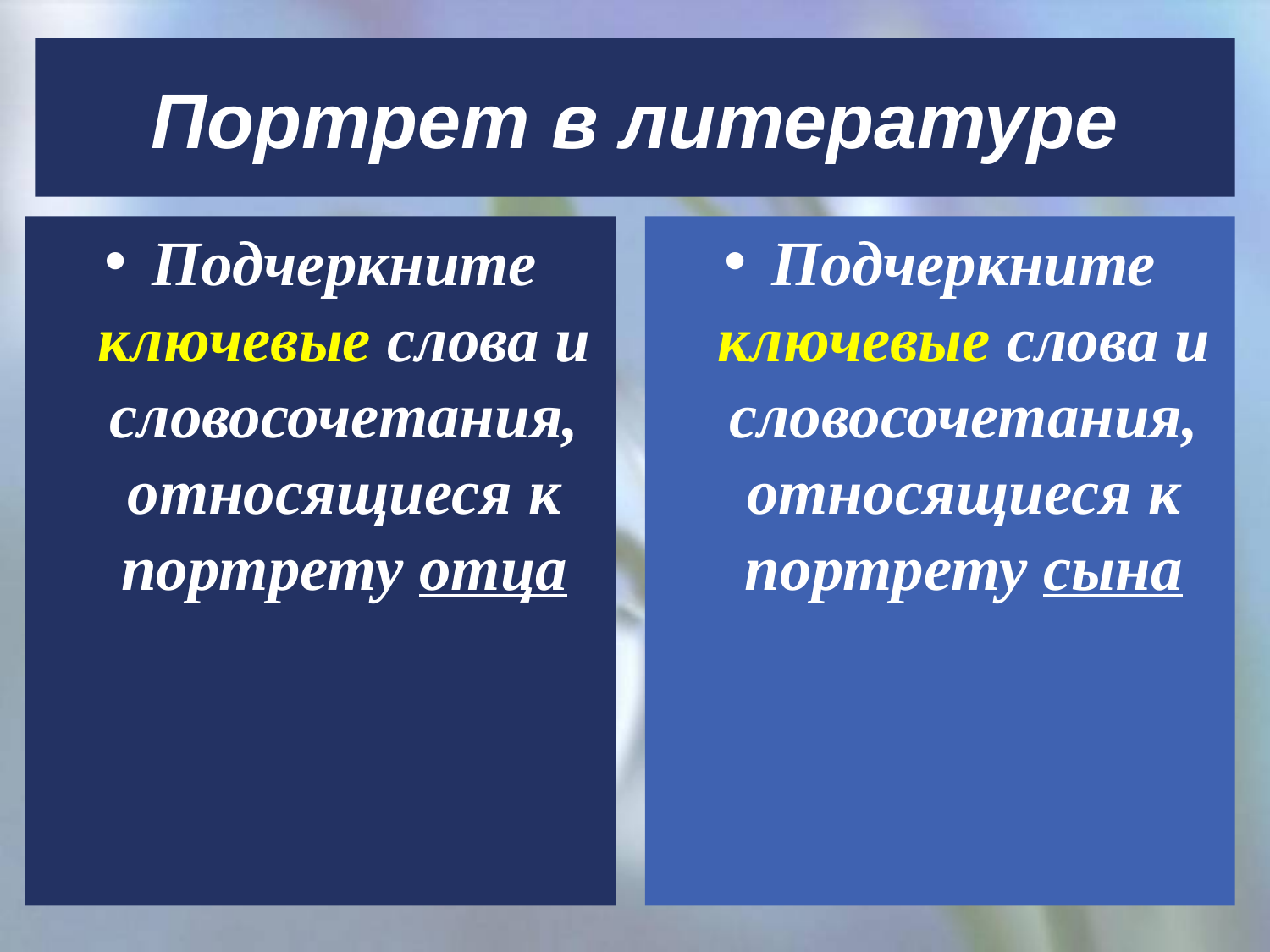

# Портрет в литературе

Подчеркните ключевые слова и словосочетания, относящиеся к портрету отца
Подчеркните ключевые слова и словосочетания, относящиеся к портрету сына